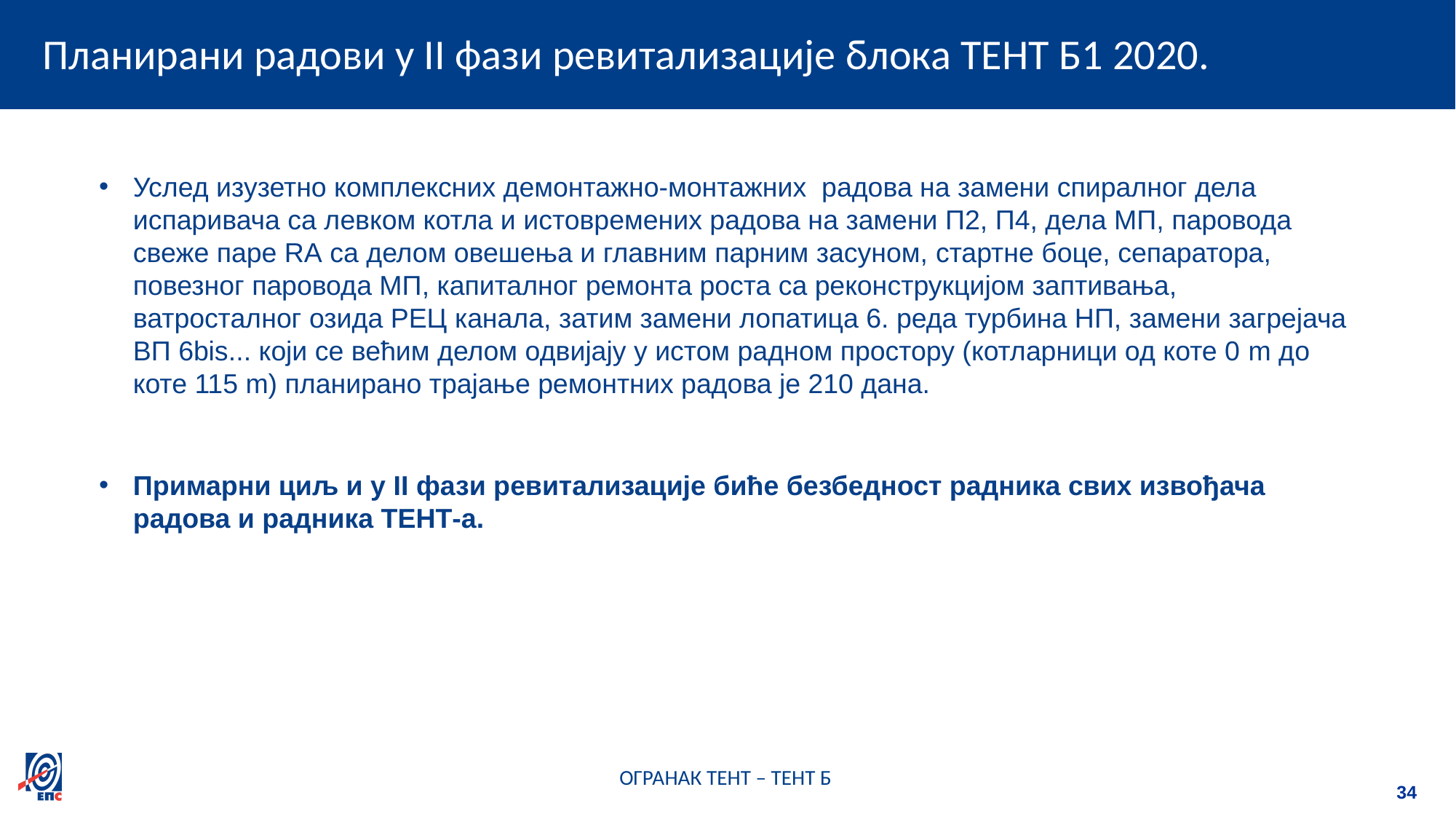

# Планирани радови у II фази ревитализације блока ТЕНТ Б1 2020.
Услед изузетно комплексних демонтажно-монтажних  радова на замени спиралног дела испаривача са левком котла и истовремених радова на замени П2, П4, дела МП, паровода свеже паре RА са делом овешења и главним парним засуном, стартне боце, сепаратора, повезног паровода МП, капиталног ремонта роста са реконструкцијом заптивања, ватросталног озида РЕЦ канала, затим замени лопатица 6. реда турбина НП, замени загрејача ВП 6bis... који се већим делом одвијају у истом радном простору (котларници од коте 0 m до коте 115 m) планирано трајање ремонтних радова је 210 дана.

Примарни циљ и у II фази ревитализације биће безбедност радника свих извођача радова и радника ТЕНТ-а.
ОГРАНАК ТЕНТ – ТЕНТ Б